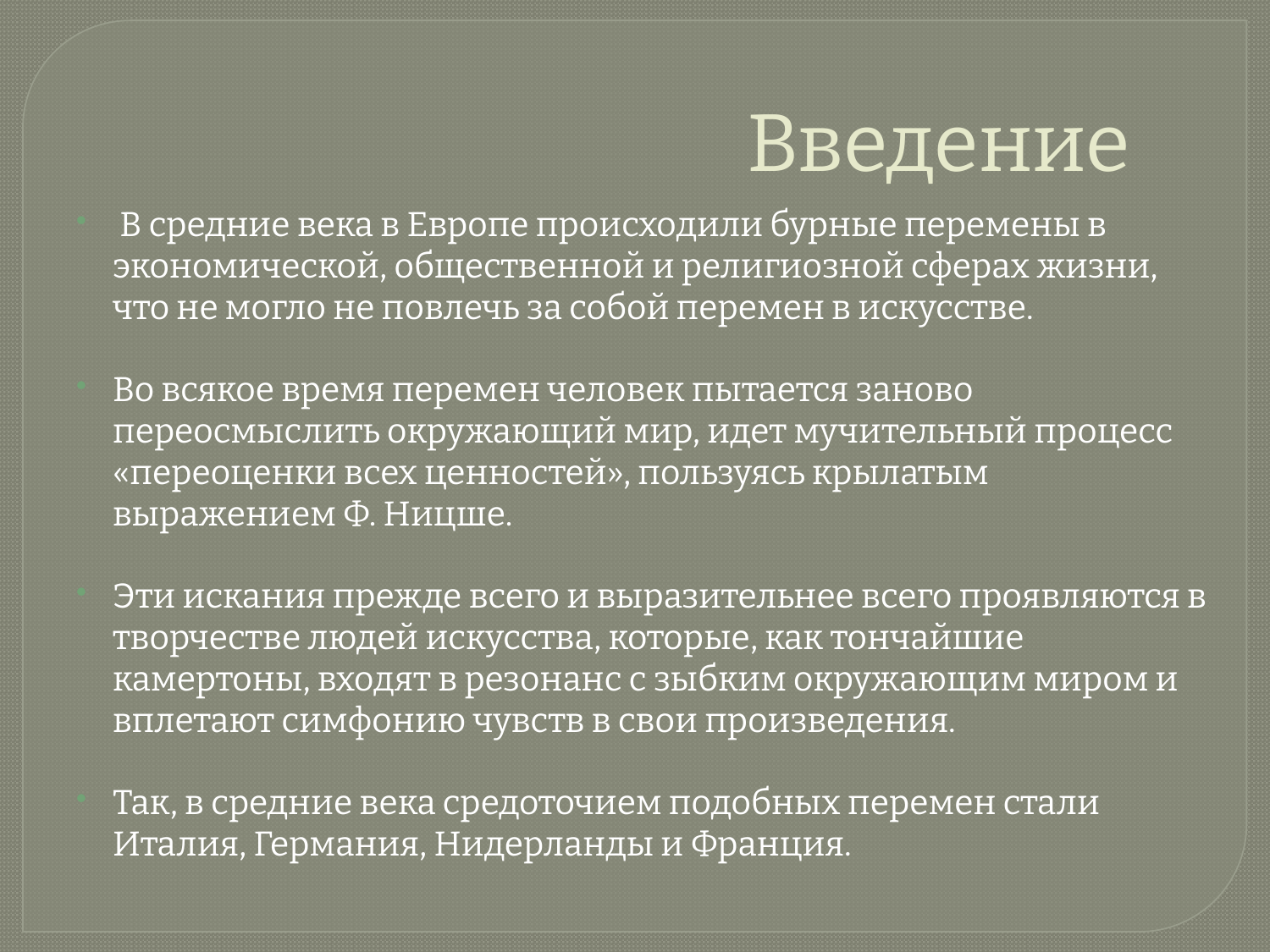

Введение
 В средние века в Европе происходили бурные перемены в экономической, общественной и религиозной сферах жизни, что не могло не повлечь за собой перемен в искусстве.

Во всякое время перемен человек пытается заново переосмыслить окружающий мир, идет мучительный процесс «переоценки всех ценностей», пользуясь крылатым выражением Ф. Ницше.

Эти искания прежде всего и выразительнее всего проявляются в творчестве людей искусства, которые, как тончайшие камертоны, входят в резонанс с зыбким окружающим миром и вплетают симфонию чувств в свои произведения.

Так, в средние века средоточием подобных перемен стали Италия, Германия, Нидерланды и Франция.